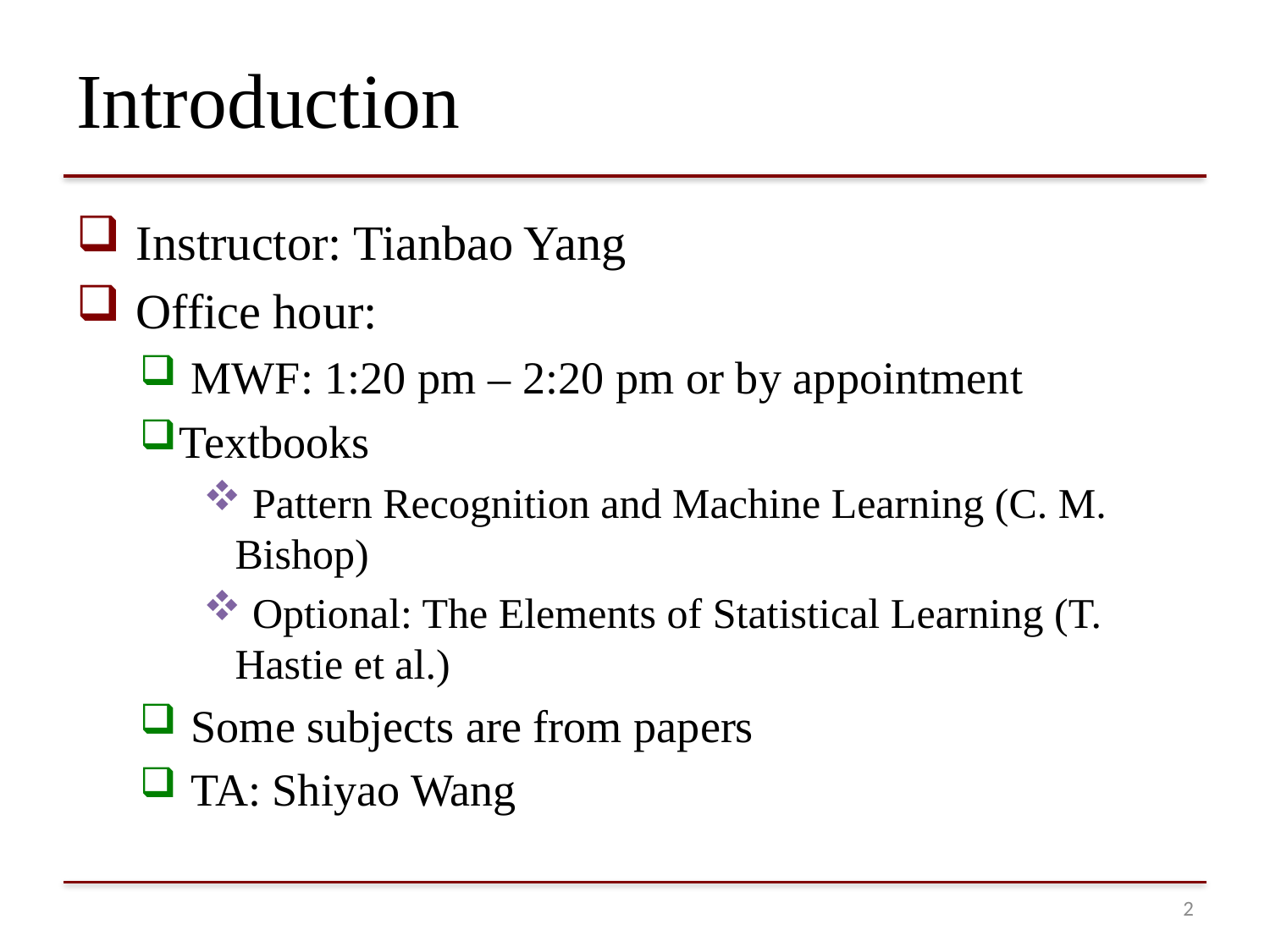

# Introduction
 Instructor: Tianbao Yang
 Office hour:
 MWF: 1:20 pm – 2:20 pm or by appointment
Textbooks
 Pattern Recognition and Machine Learning (C. M. Bishop)
 Optional: The Elements of Statistical Learning (T. Hastie et al.)
 Some subjects are from papers
 TA: Shiyao Wang
2